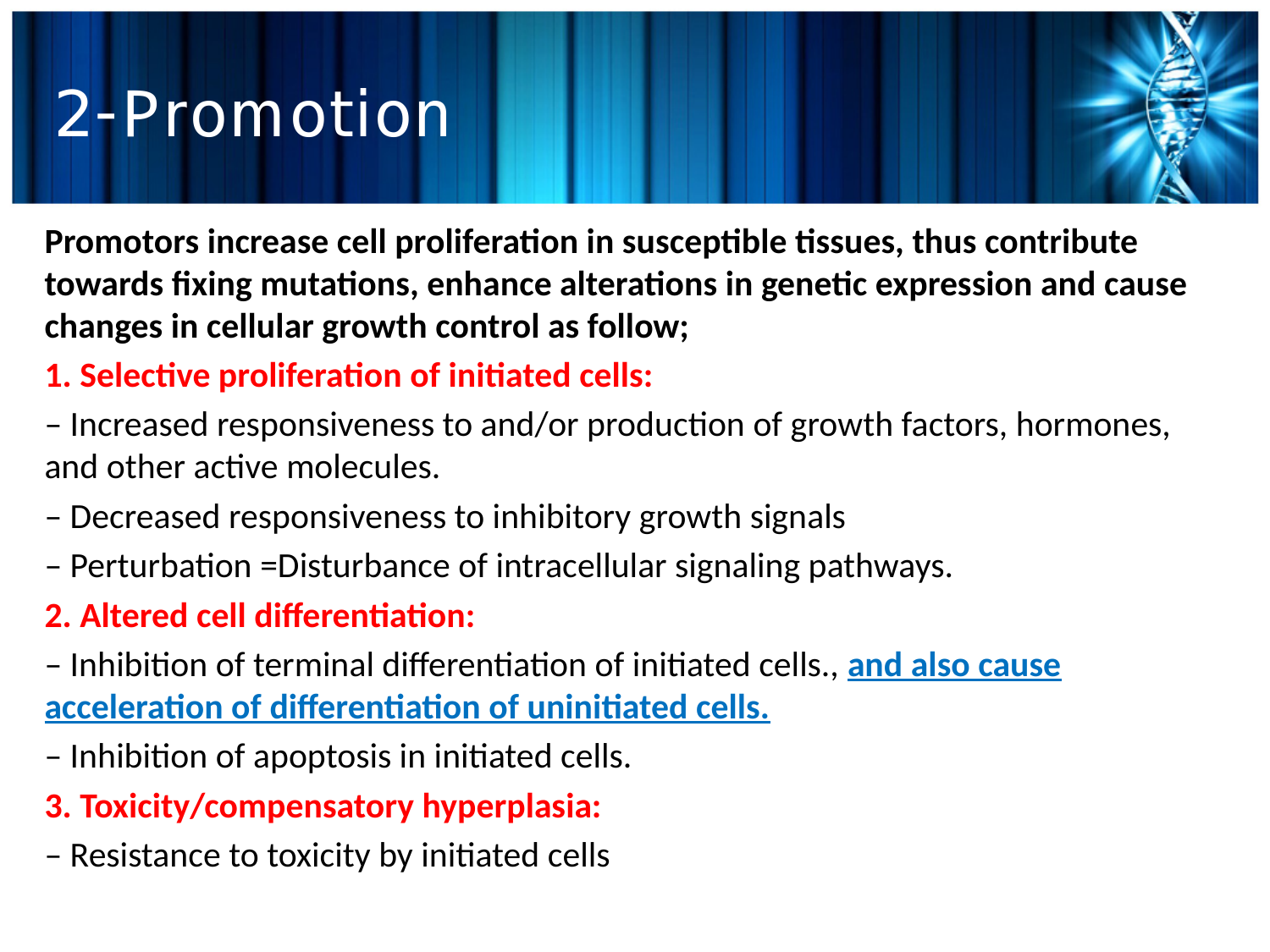

# 2-Promotion
Promotors increase cell proliferation in susceptible tissues, thus contribute towards fixing mutations, enhance alterations in genetic expression and cause changes in cellular growth control as follow;
1. Selective proliferation of initiated cells:
– Increased responsiveness to and/or production of growth factors, hormones, and other active molecules.
– Decreased responsiveness to inhibitory growth signals
– Perturbation =Disturbance of intracellular signaling pathways.
2. Altered cell differentiation:
– Inhibition of terminal differentiation of initiated cells., and also cause acceleration of differentiation of uninitiated cells.
– Inhibition of apoptosis in initiated cells.
3. Toxicity/compensatory hyperplasia:
– Resistance to toxicity by initiated cells